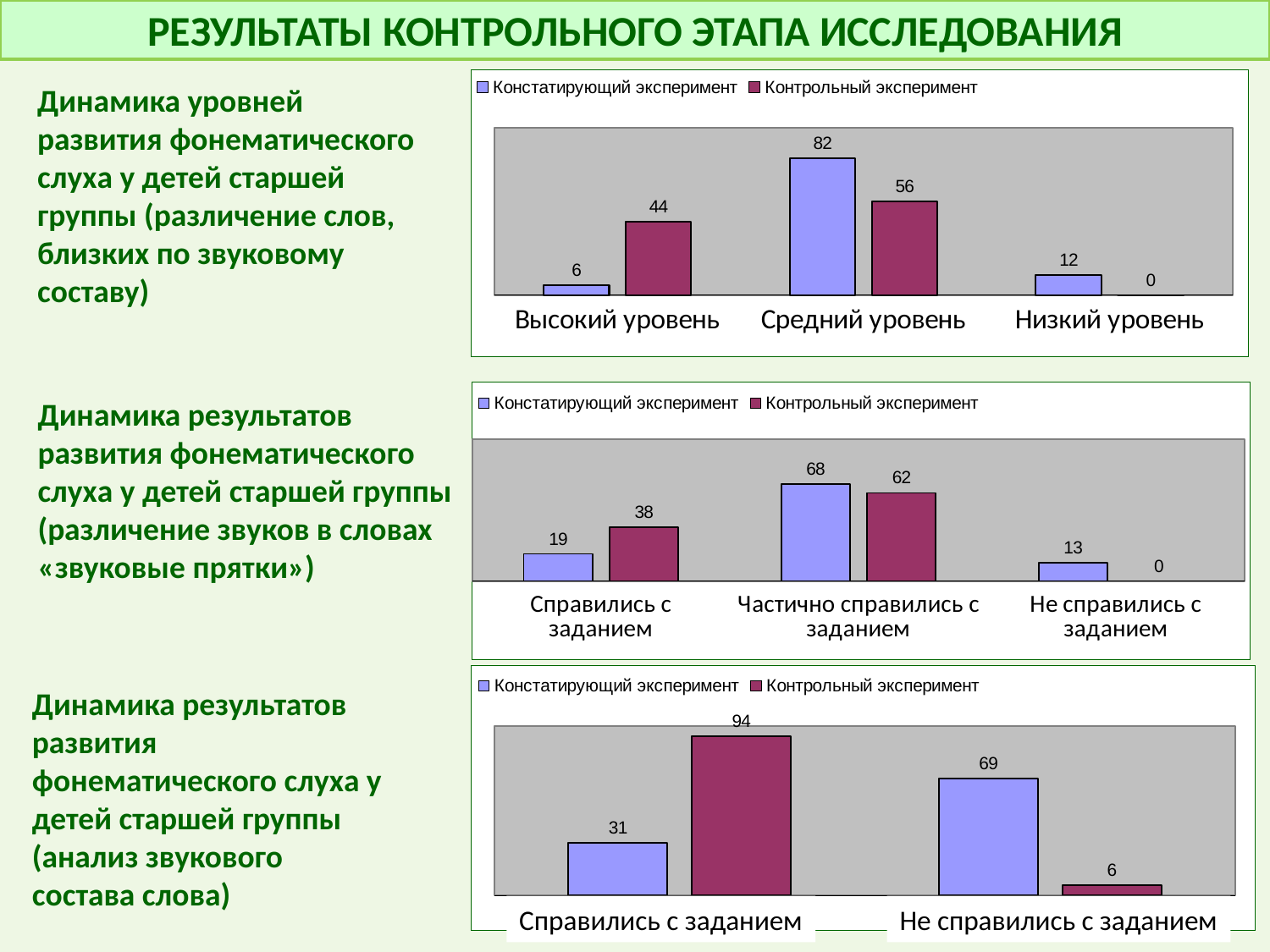

РЕЗУЛЬТАТЫ КОНТРОЛЬНОГО ЭТАПА ИССЛЕДОВАНИЯ

### Chart

| Category | Констатирующий эксперимент | Контрольный эксперимент |
|---|---|---|
| Высокий уровень | 6.0 | 44.0 |
| Средний уровень | 82.0 | 56.0 |
| Низкий уровень | 12.0 | 0.0 |
Динамика уровней развития фонематического слуха у детей старшей группы (различение слов, близких по звуковому составу)

### Chart

| Category | Констатирующий эксперимент | Контрольный эксперимент |
|---|---|---|
| Справились с заданием | 19.0 | 38.0 |
| Частично справились с заданием | 68.0 | 62.0 |
| Не справились с заданием | 13.0 | 0.0 |
Динамика результатов развития фонематического слуха у детей старшей группы (различение звуков в словах «звуковые прятки»)

### Chart

| Category | Констатирующий эксперимент | Контрольный эксперимент |
|---|---|---|
| Справились с заданием | 31.0 | 94.0 |
| Не справились с заданием | 69.0 | 6.0 |
Динамика результатов развития фонематического слуха у детей старшей группы (анализ звукового состава слова)
Справились с заданием
Не справились с заданием